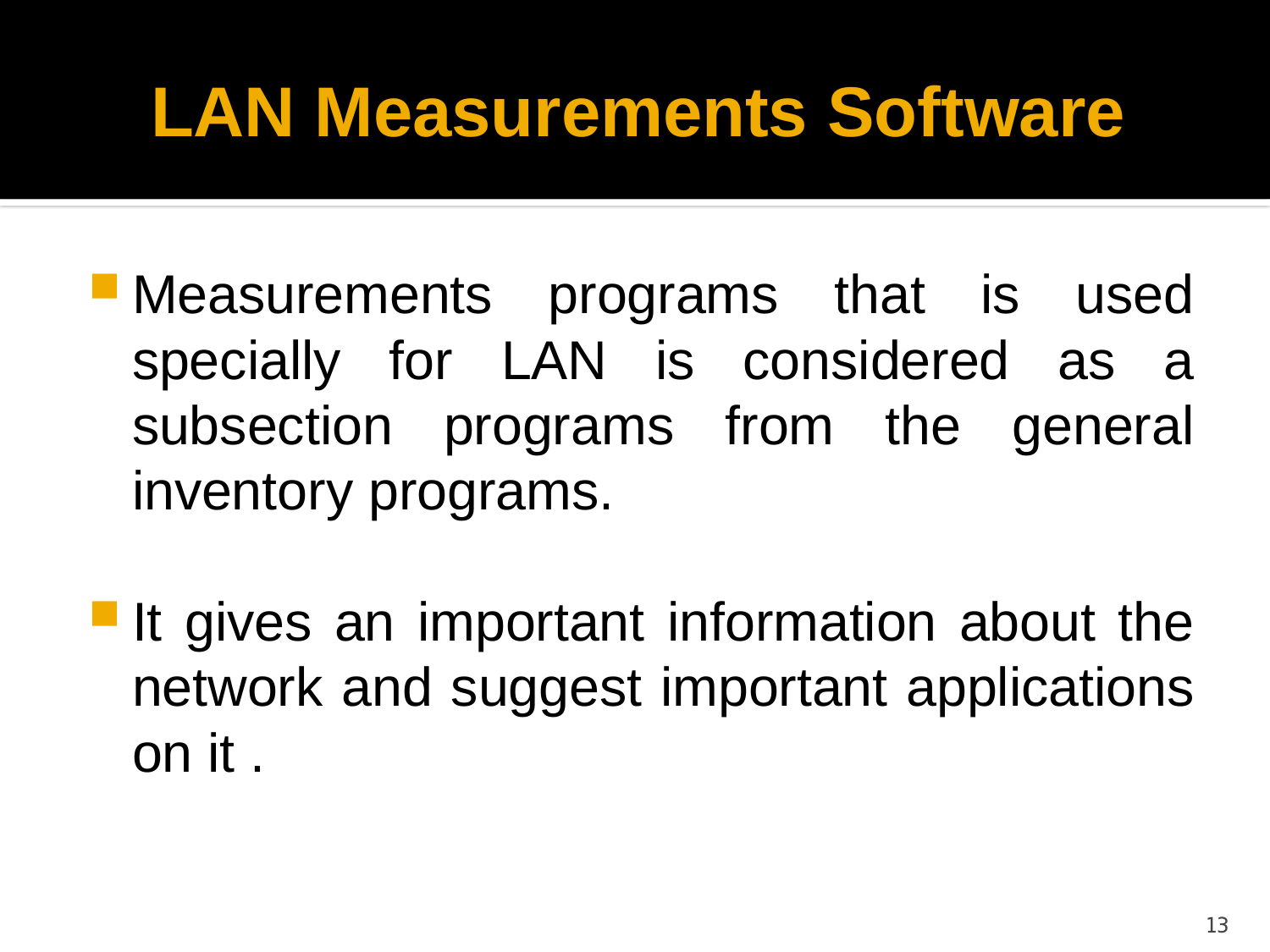

# LAN Measurements Software
Measurements programs that is used specially for LAN is considered as a subsection programs from the general inventory programs.

It gives an important information about the network and suggest important applications on it .
13